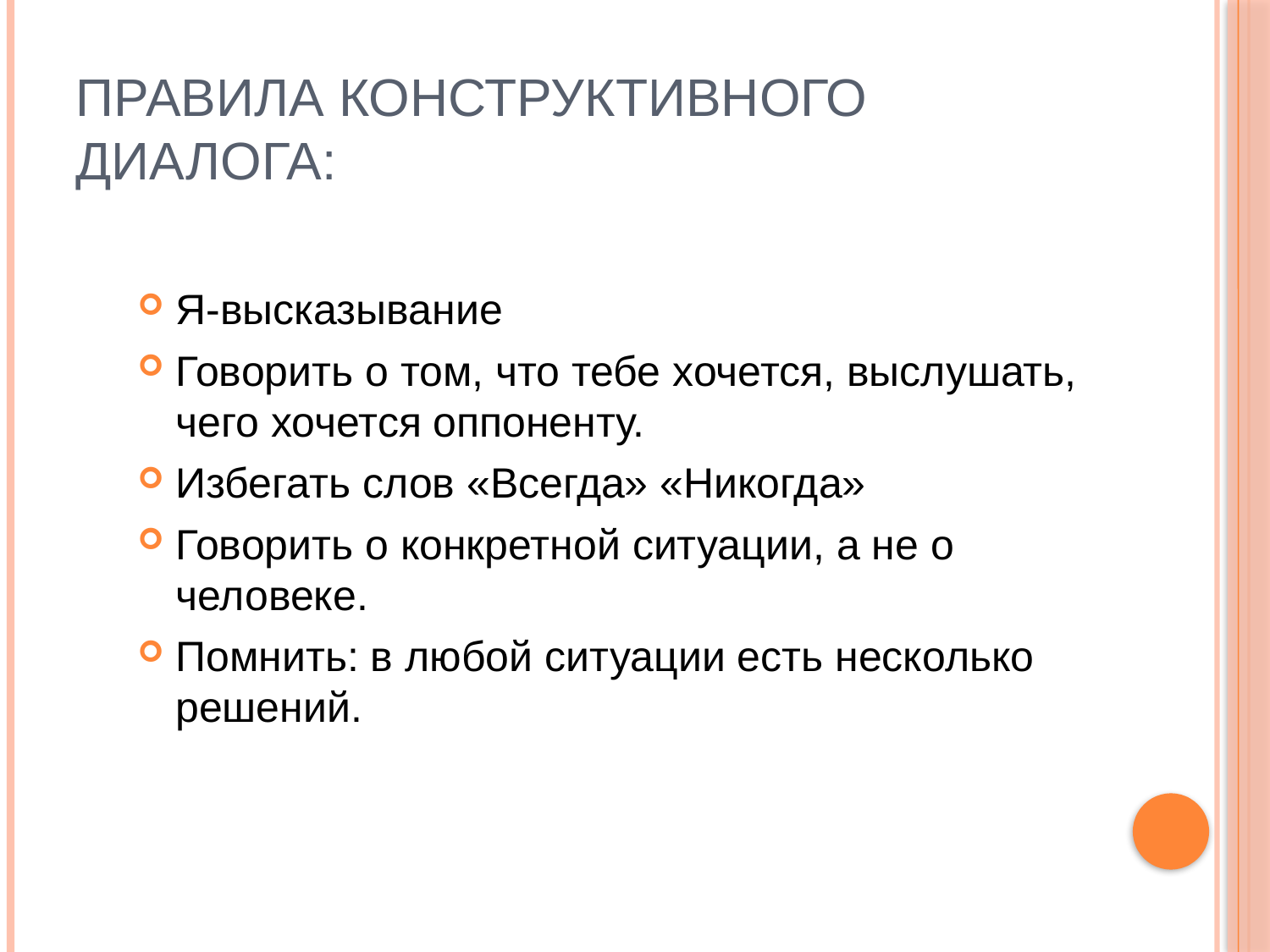

# Правила конструктивного диалога:
Я-высказывание
Говорить о том, что тебе хочется, выслушать, чего хочется оппоненту.
Избегать слов «Всегда» «Никогда»
Говорить о конкретной ситуации, а не о человеке.
Помнить: в любой ситуации есть несколько решений.